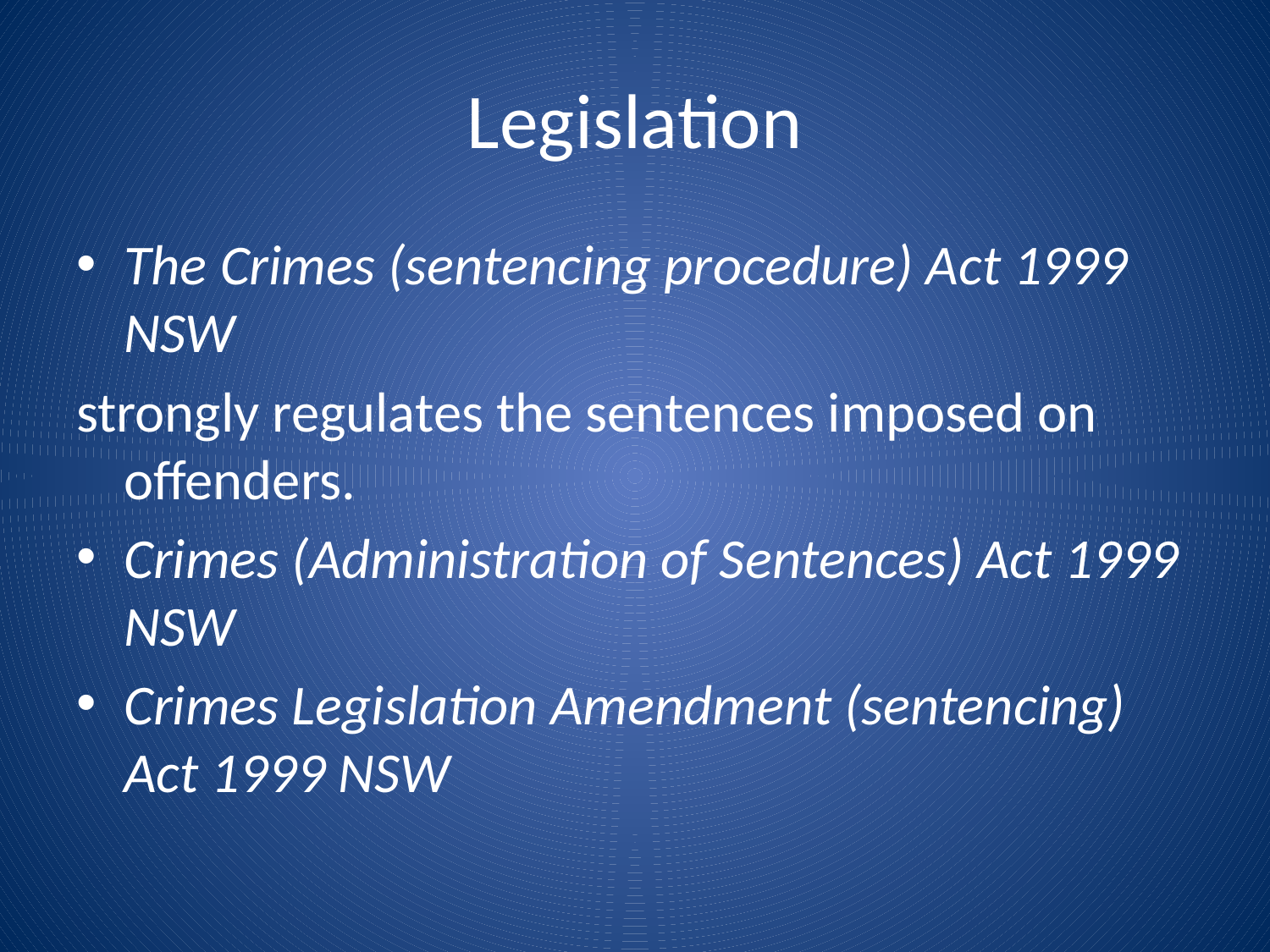

# Legislation
The Crimes (sentencing procedure) Act 1999 NSW
strongly regulates the sentences imposed on offenders.
Crimes (Administration of Sentences) Act 1999 NSW
Crimes Legislation Amendment (sentencing) Act 1999 NSW